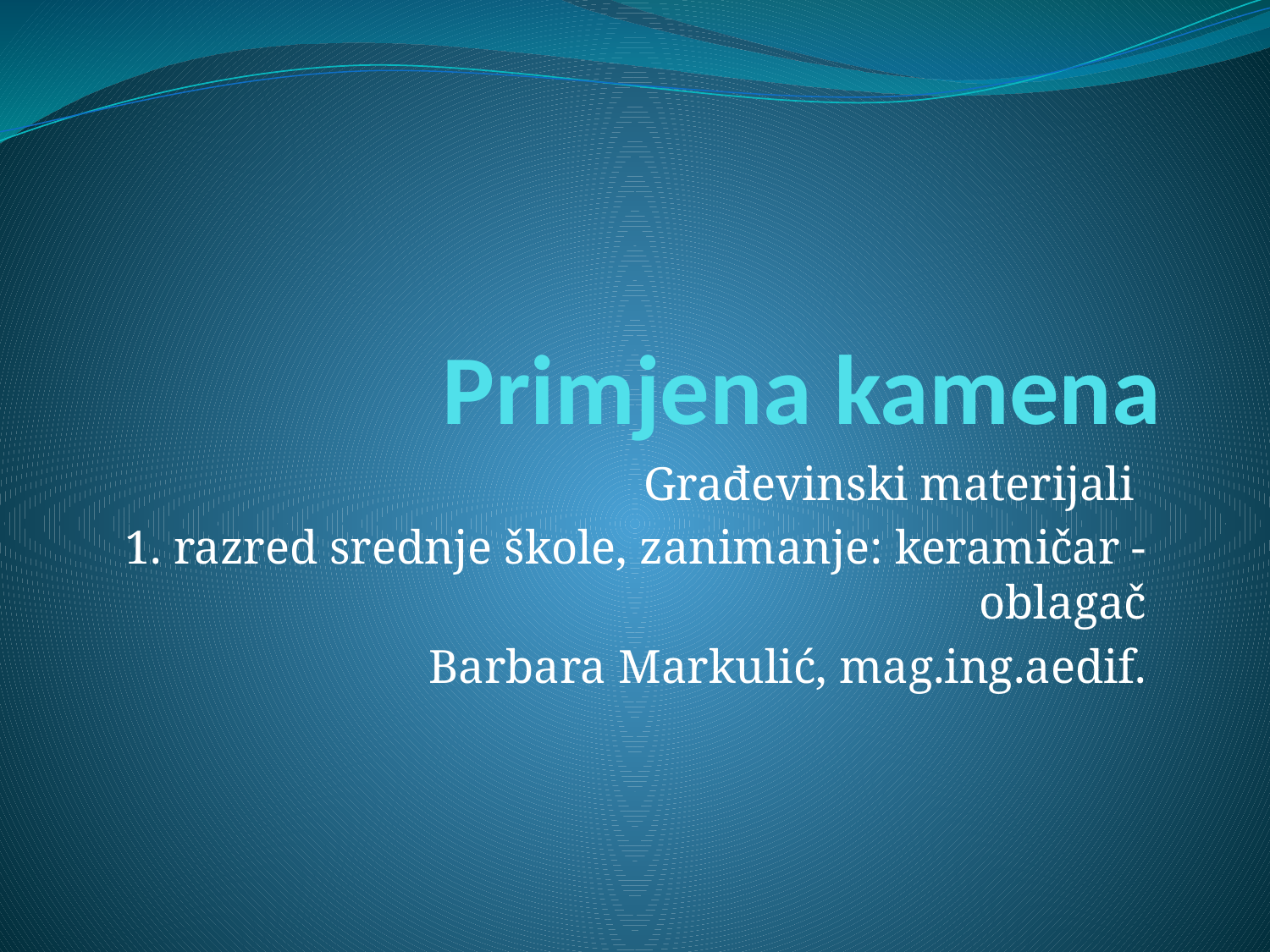

# Primjena kamena
Građevinski materijali
1. razred srednje škole, zanimanje: keramičar - oblagač
Barbara Markulić, mag.ing.aedif.